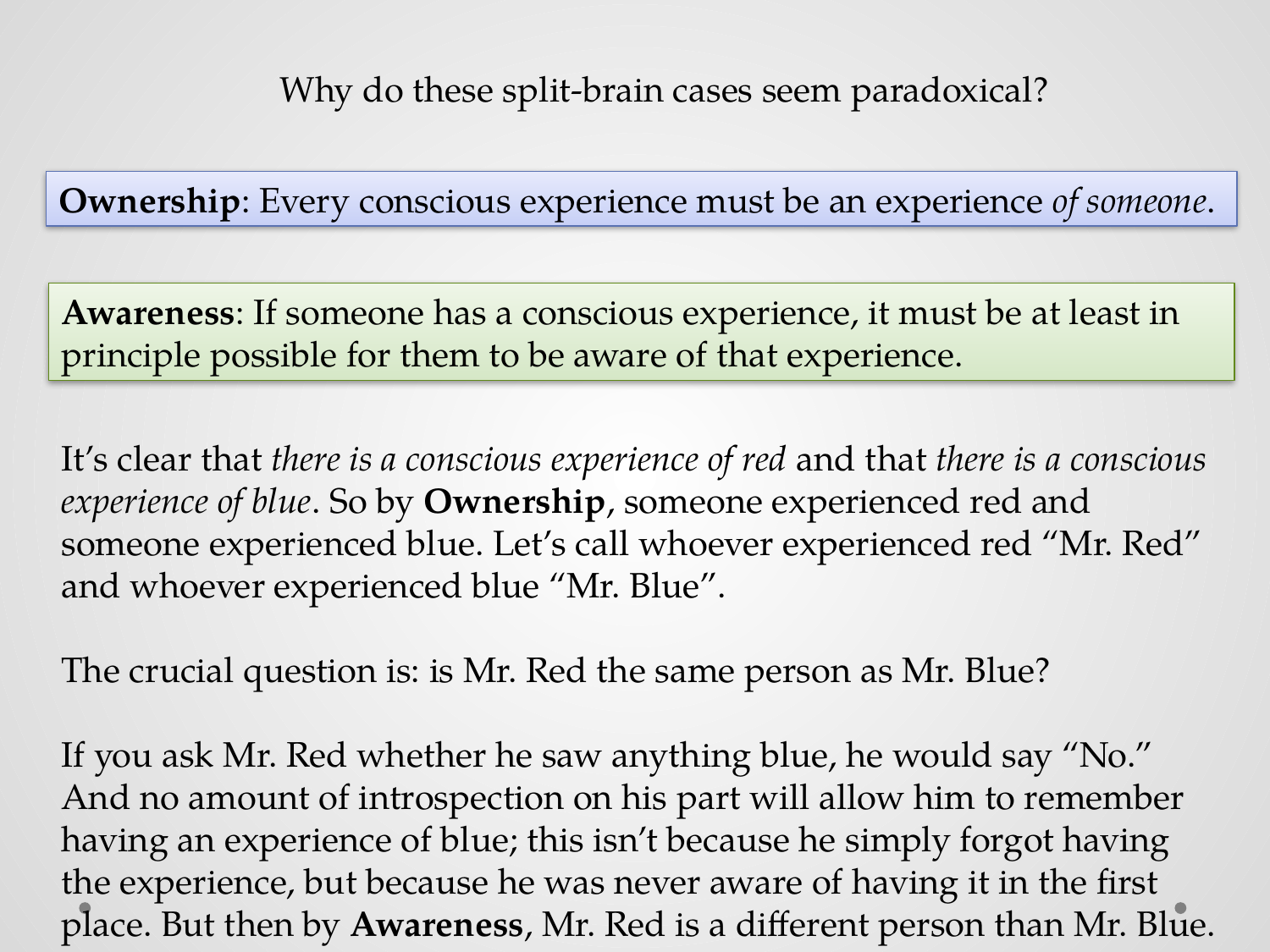

Why do these split-brain cases seem paradoxical?
Ownership: Every conscious experience must be an experience of someone.
Awareness: If someone has a conscious experience, it must be at least in principle possible for them to be aware of that experience.
It’s clear that there is a conscious experience of red and that there is a conscious experience of blue. So by Ownership, someone experienced red and someone experienced blue. Let’s call whoever experienced red “Mr. Red” and whoever experienced blue “Mr. Blue”.

The crucial question is: is Mr. Red the same person as Mr. Blue?

If you ask Mr. Red whether he saw anything blue, he would say “No.” And no amount of introspection on his part will allow him to remember having an experience of blue; this isn’t because he simply forgot having the experience, but because he was never aware of having it in the first place. But then by Awareness, Mr. Red is a different person than Mr. Blue.